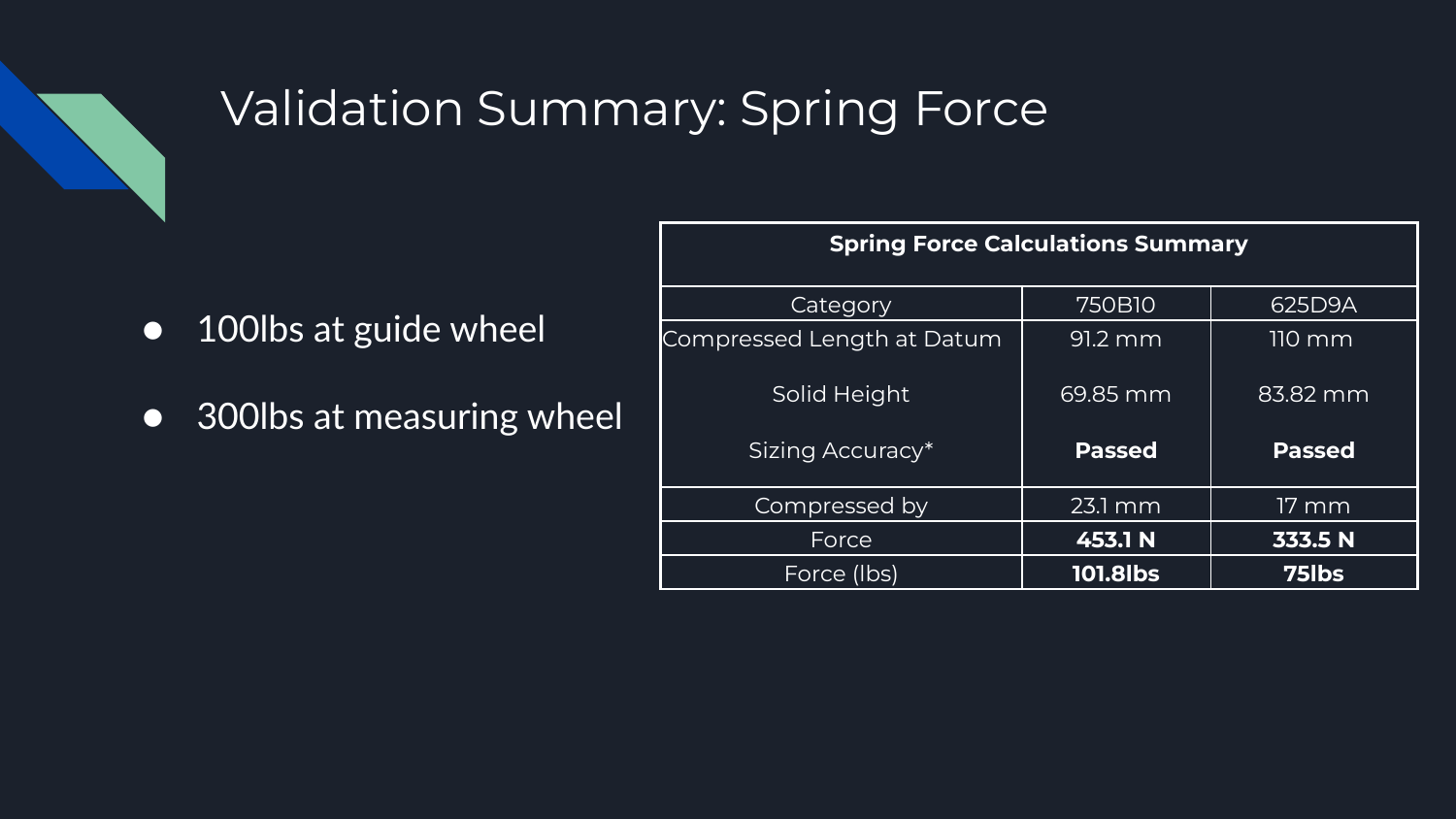

# Validation Summary: Spring Force
| Spring Force Calculations Summary |  |  |
| --- | --- | --- |
| Category | 750B10 | 625D9A |
| Compressed Length at Datum Solid Height Sizing Accuracy\* | 91.2 mm 69.85 mm Passed | 110 mm 83.82 mm Passed |
| Compressed by | 23.1 mm | 17 mm |
| Force | 453.1 N | 333.5 N |
| Force (lbs) | 101.8lbs | 75lbs |
100lbs at guide wheel
300lbs at measuring wheel